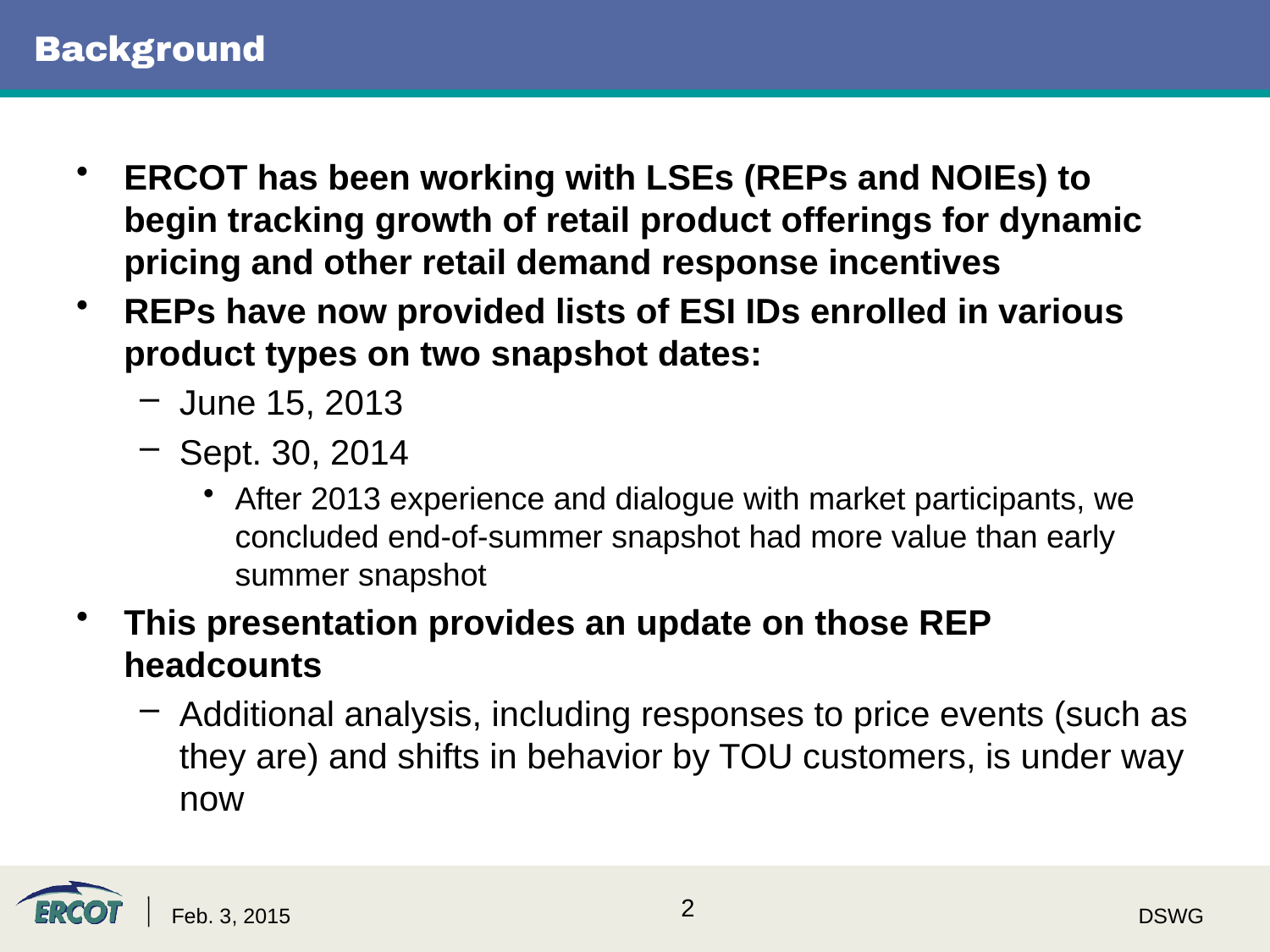

# Background
ERCOT has been working with LSEs (REPs and NOIEs) to begin tracking growth of retail product offerings for dynamic pricing and other retail demand response incentives
REPs have now provided lists of ESI IDs enrolled in various product types on two snapshot dates:
June 15, 2013
Sept. 30, 2014
After 2013 experience and dialogue with market participants, we concluded end-of-summer snapshot had more value than early summer snapshot
This presentation provides an update on those REP headcounts
Additional analysis, including responses to price events (such as they are) and shifts in behavior by TOU customers, is under way now

Feb. 3, 2015
DSWG